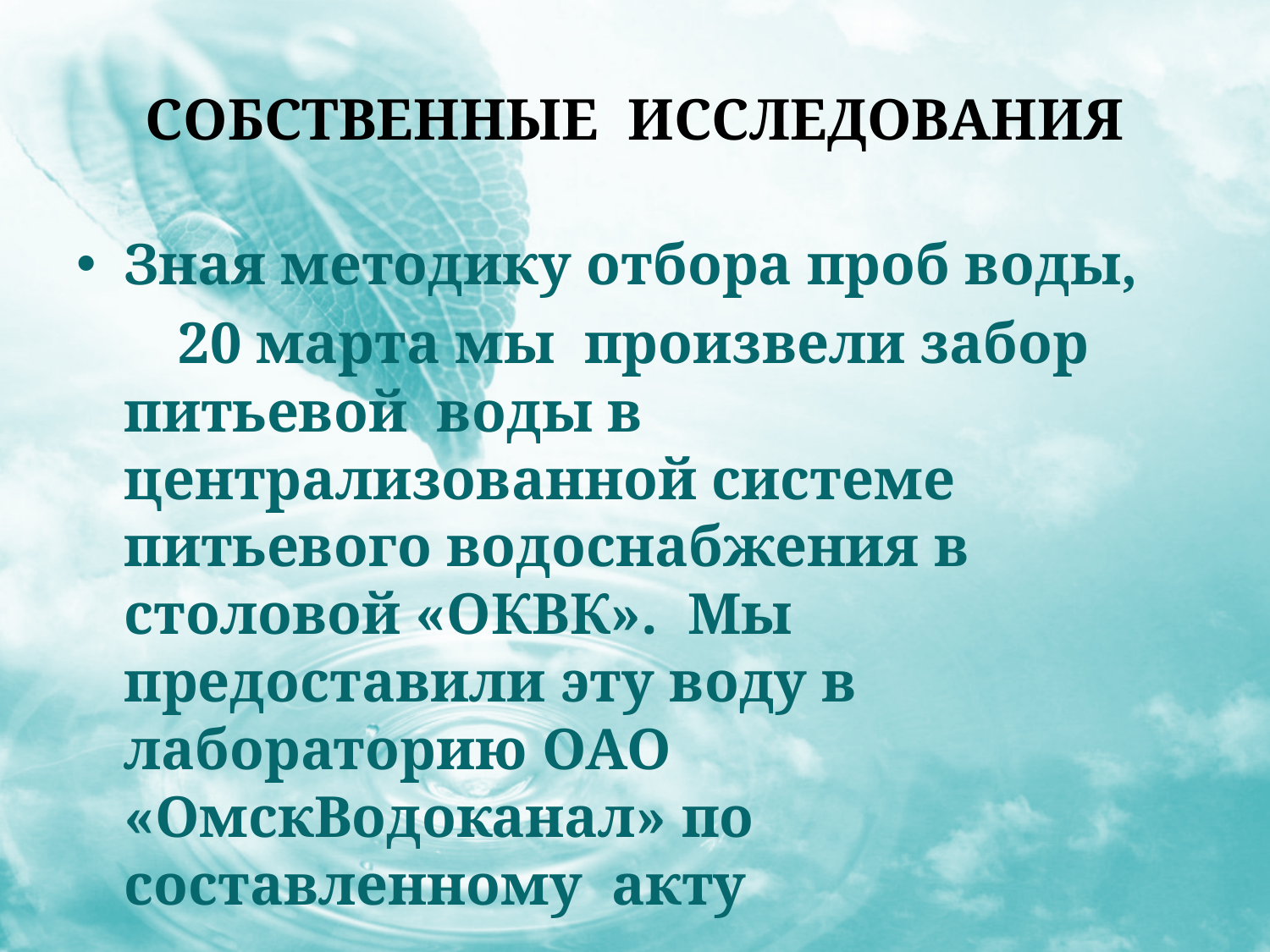

# Собственные  исследования
Зная методику отбора проб воды,
       20 марта мы  произвели забор питьевой  воды в централизованной системе питьевого водоснабжения в столовой «ОКВК».  Мы предоставили эту воду в лабораторию ОАО «ОмскВодоканал» по составленному  акту